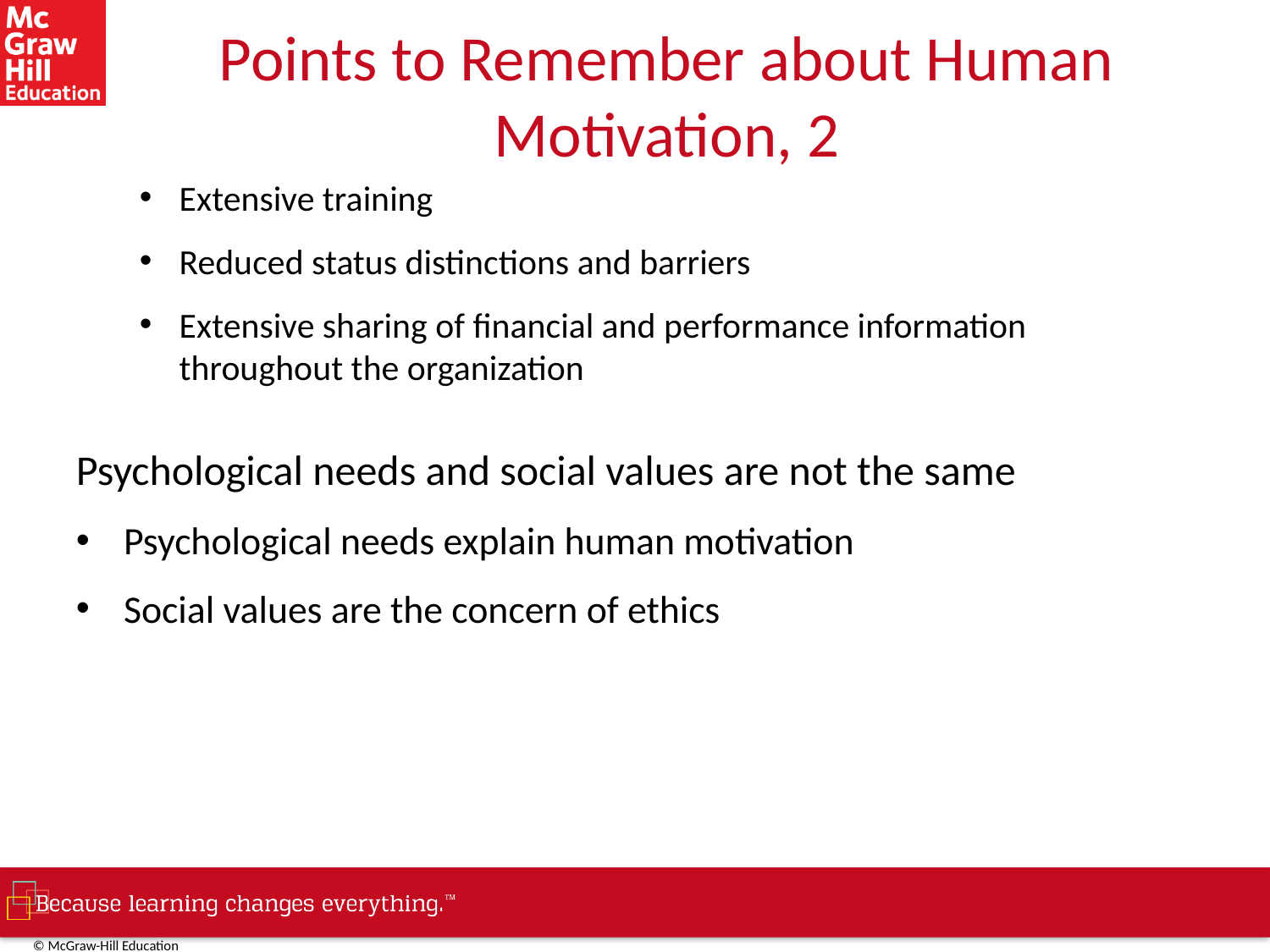

# Points to Remember about Human Motivation, 2
Extensive training
Reduced status distinctions and barriers
Extensive sharing of financial and performance information throughout the organization

Psychological needs and social values are not the same
Psychological needs explain human motivation
Social values are the concern of ethics